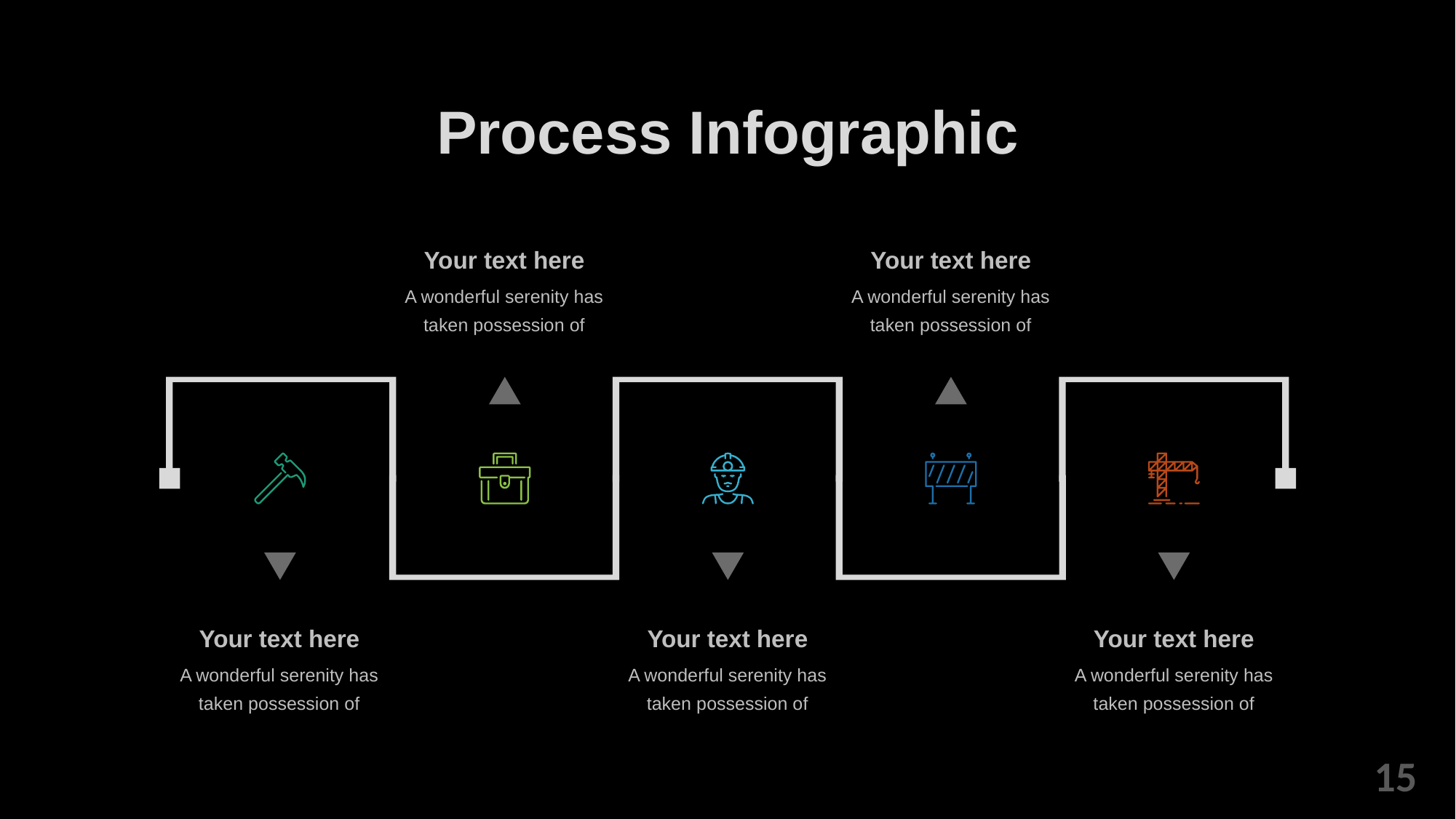

Process Infographic
Your text here
A wonderful serenity has taken possession of

Your text here
A wonderful serenity has taken possession of

Your text here
A wonderful serenity has taken possession of

Your text here
A wonderful serenity has taken possession of

Your text here
A wonderful serenity has taken possession of